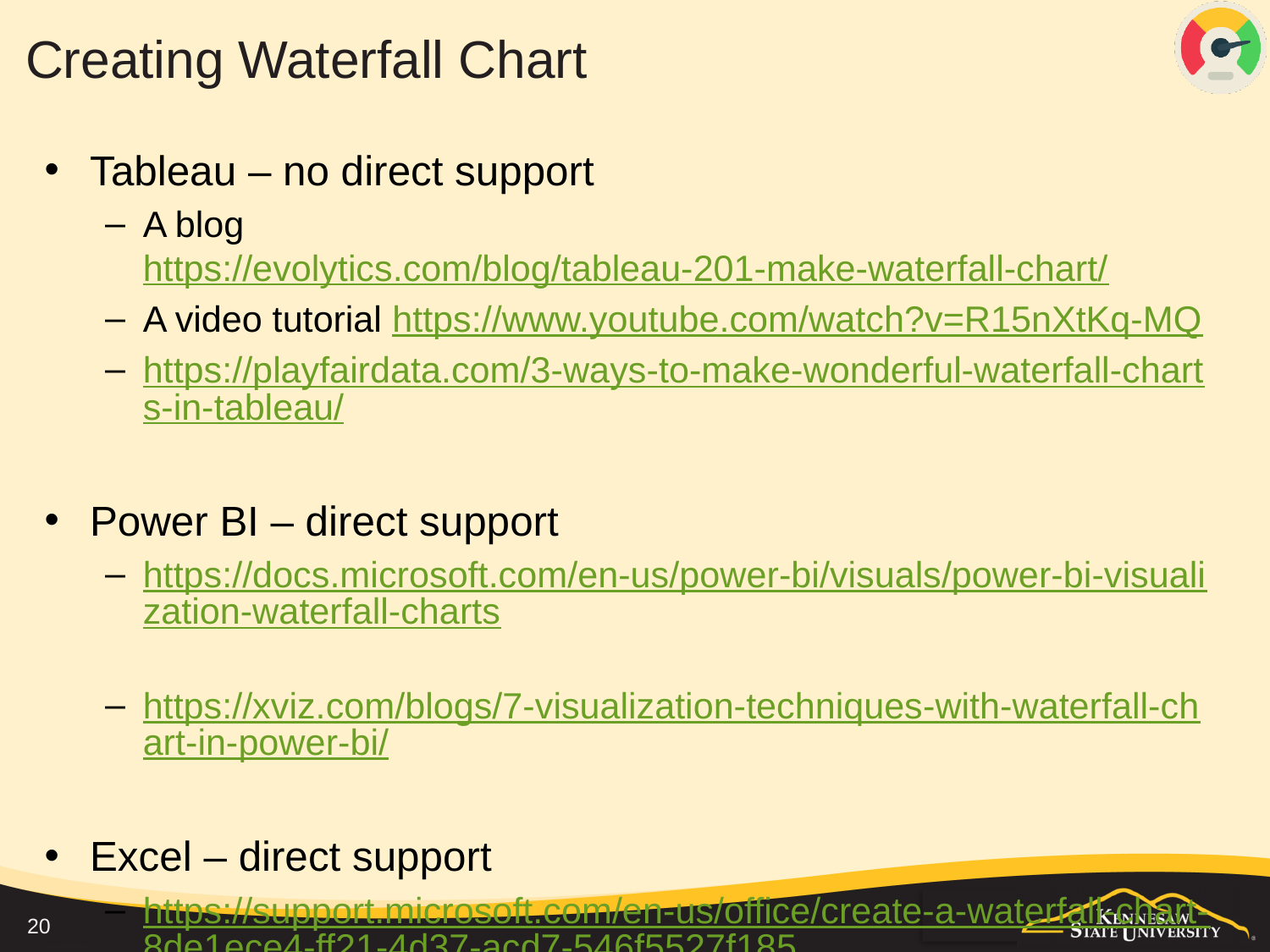

# Creating Waterfall Chart
Tableau – no direct support
A blog https://evolytics.com/blog/tableau-201-make-waterfall-chart/
A video tutorial https://www.youtube.com/watch?v=R15nXtKq-MQ
https://playfairdata.com/3-ways-to-make-wonderful-waterfall-charts-in-tableau/
Power BI – direct support
https://docs.microsoft.com/en-us/power-bi/visuals/power-bi-visualization-waterfall-charts
https://xviz.com/blogs/7-visualization-techniques-with-waterfall-chart-in-power-bi/
Excel – direct support
https://support.microsoft.com/en-us/office/create-a-waterfall-chart-8de1ece4-ff21-4d37-acd7-546f5527f185
20